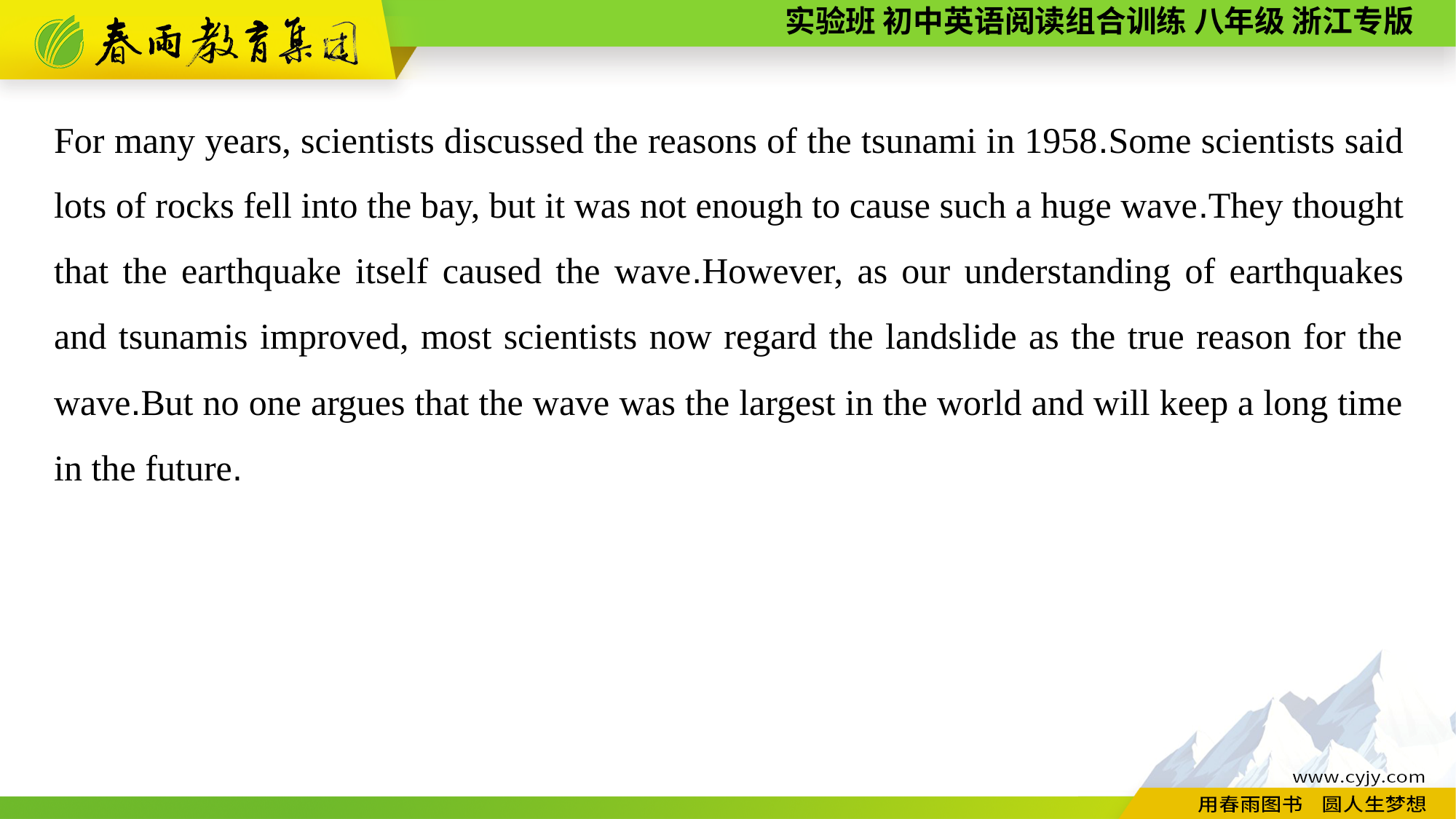

For many years, scientists discussed the reasons of the tsunami in 1958.Some scientists said lots of rocks fell into the bay, but it was not enough to cause such a huge wave.They thought that the earthquake itself caused the wave.However, as our understanding of earthquakes and tsunamis improved, most scientists now regard the landslide as the true reason for the wave.But no one argues that the wave was the largest in the world and will keep a long time in the future.